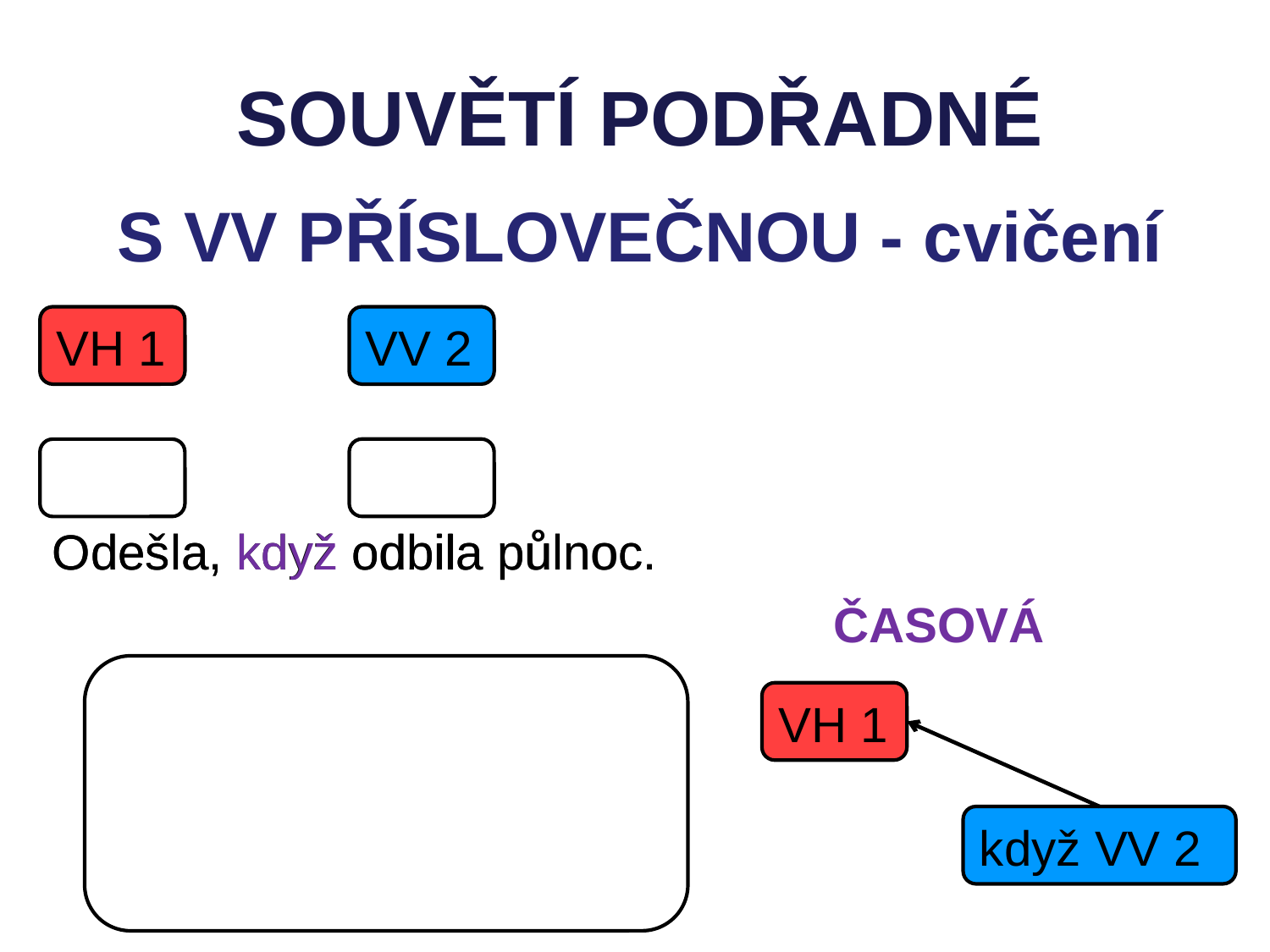

SOUVĚTÍ PODŘADNÉ
S VV PŘÍSLOVEČNOU - cvičení
VH 1
VV 2

Odešla, když odbila půlnoc.
Odešla, když odbila půlnoc.
ČASOVÁ

VH 1
když VV 2